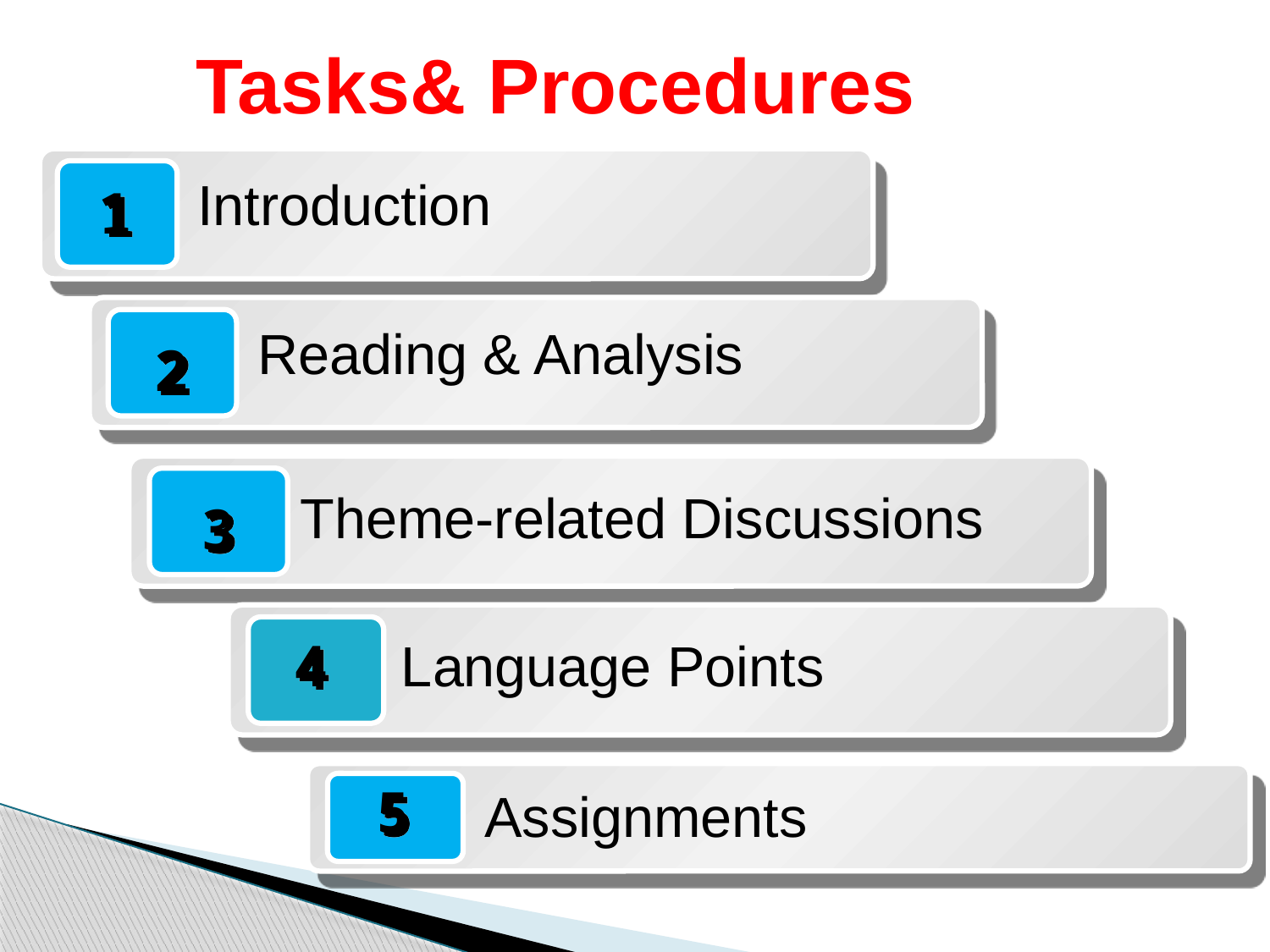

Tasks& Procedures

1
Introduction

2
Reading & Analysis

3
Theme-related Discussions

4
Language Points

5

Assignments